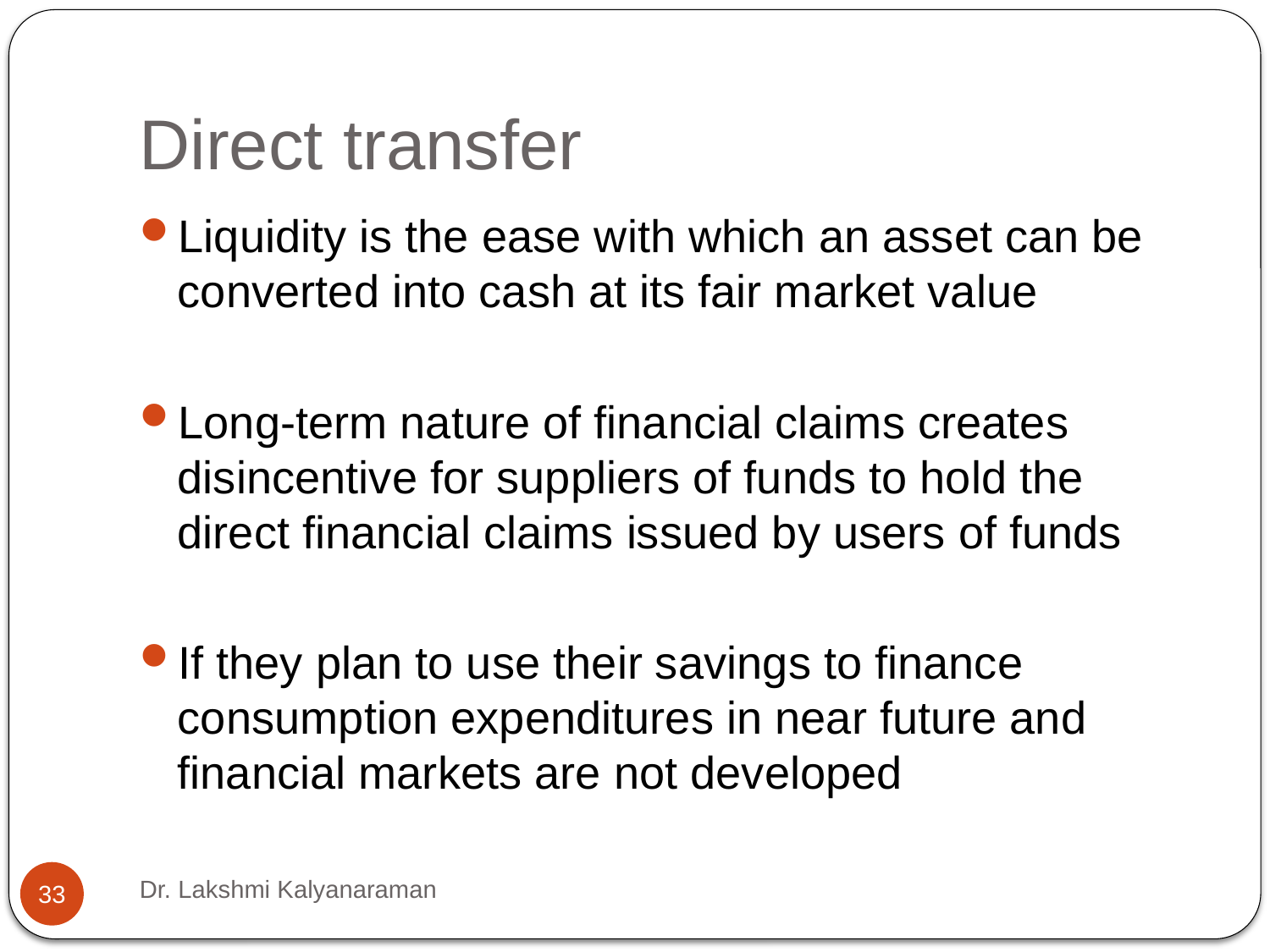

# Direct transfer
Liquidity is the ease with which an asset can be converted into cash at its fair market value

Long-term nature of financial claims creates disincentive for suppliers of funds to hold the direct financial claims issued by users of funds

If they plan to use their savings to finance consumption expenditures in near future and financial markets are not developed
Dr. Lakshmi Kalyanaraman
33